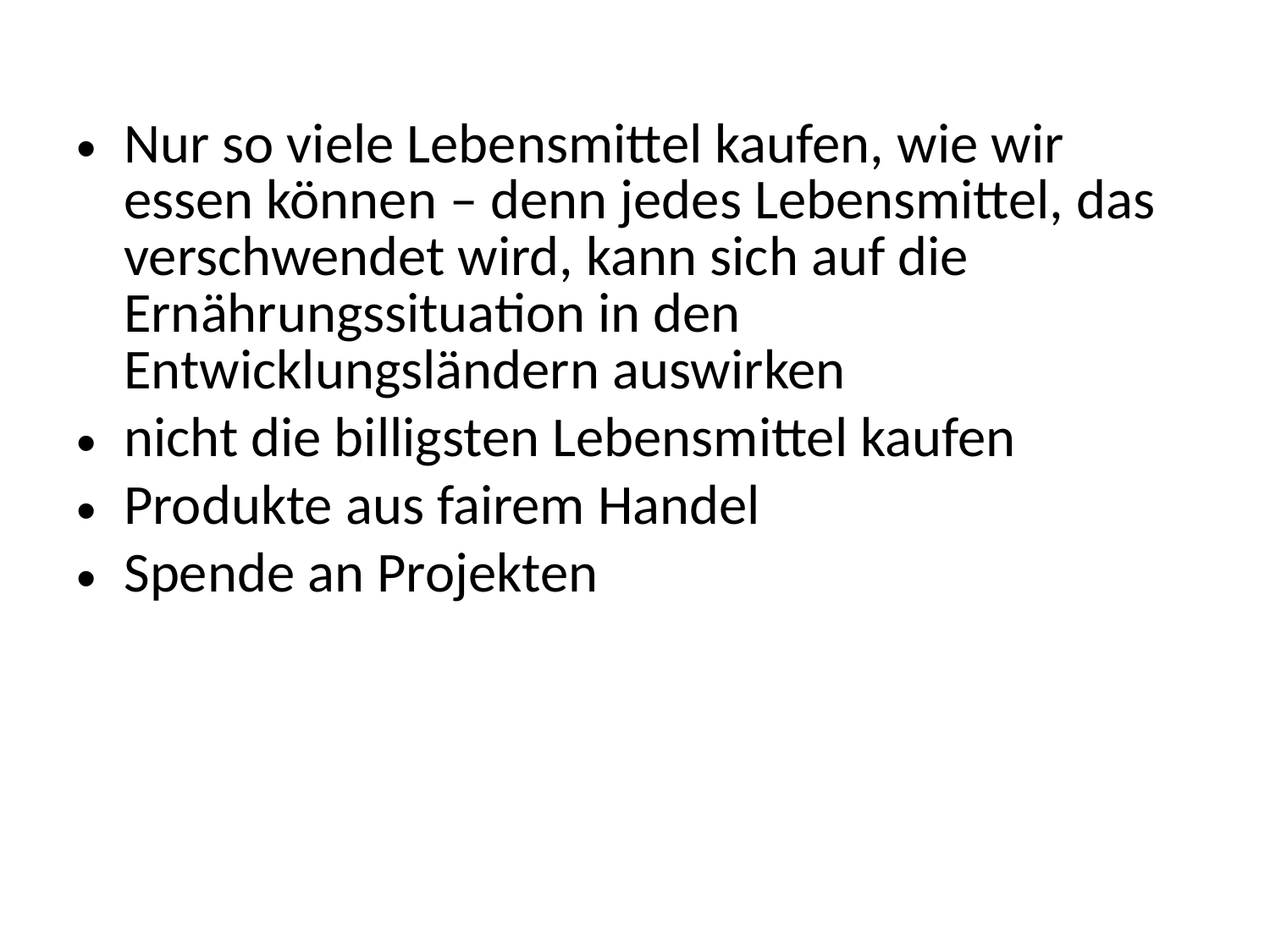

#

Nur so viele Lebensmittel kaufen, wie wir essen können – denn jedes Lebensmittel, das verschwendet wird, kann sich auf die Ernährungssituation in den Entwicklungsländern auswirken
nicht die billigsten Lebensmittel kaufen
Produkte aus fairem Handel
Spende an Projekten